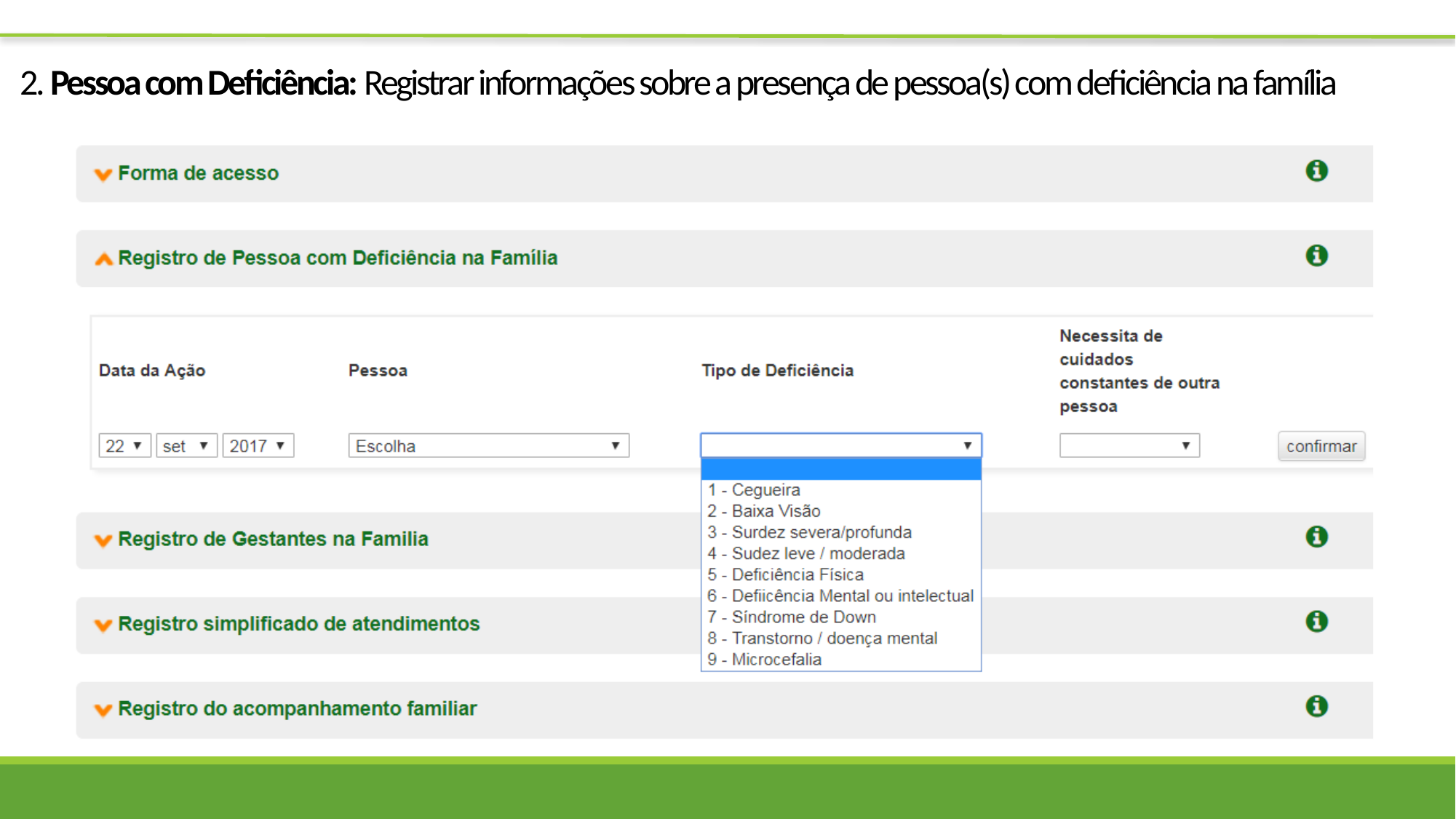

2. Pessoa com Deficiência: Registrar informações sobre a presença de pessoa(s) com deficiência na família